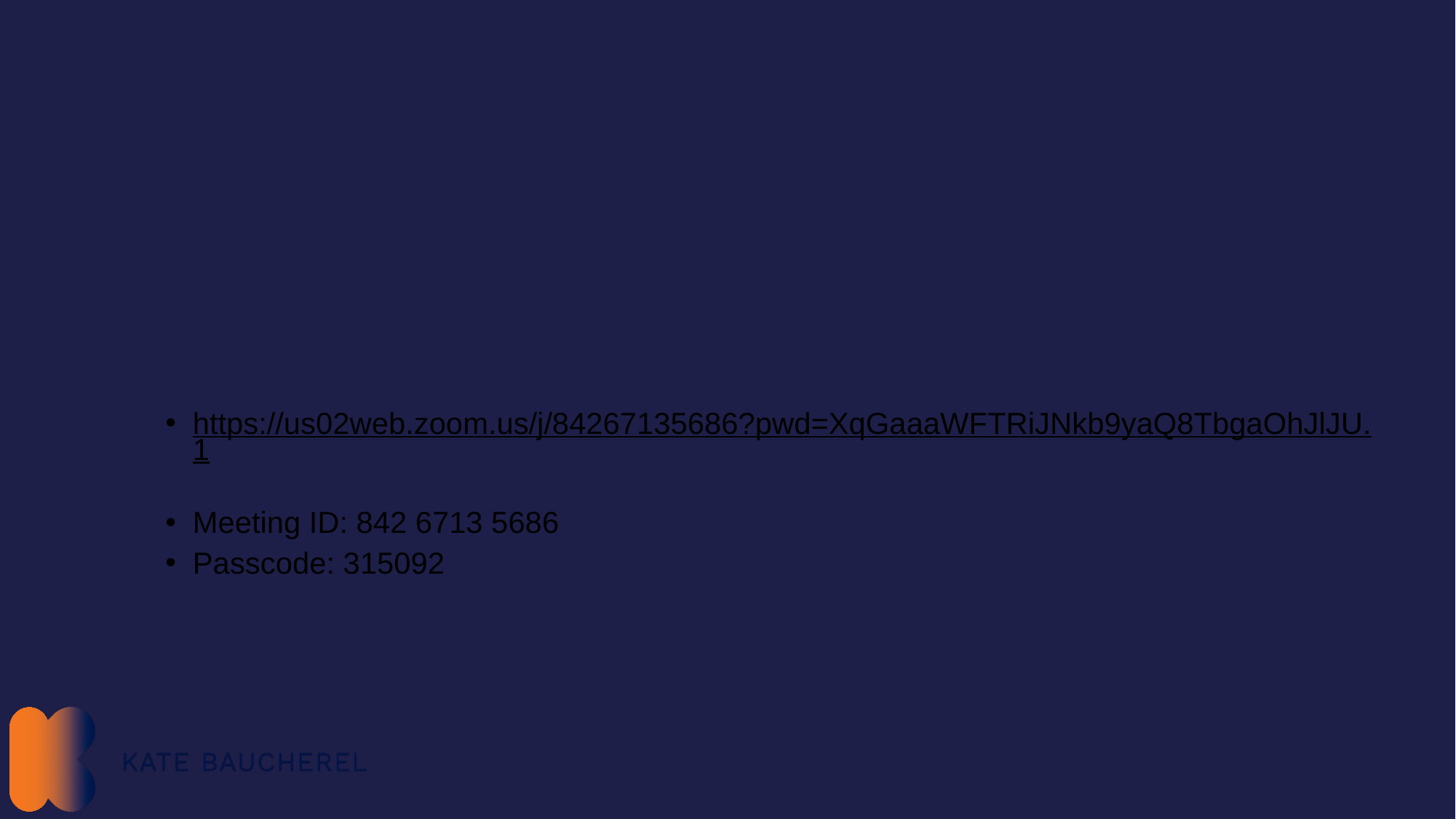

# Class Rules
I will be speaking English throughout the course.
If you ask a question in French, I will answer in English
I am happy to answer questions in French on the chat, and to explain terminology if needed
Your Zoom link for all classes:
https://us02web.zoom.us/j/84267135686?pwd=XqGaaaWFTRiJNkb9yaQ8TbgaOhJlJU.1
Meeting ID: 842 6713 5686
Passcode: 315092